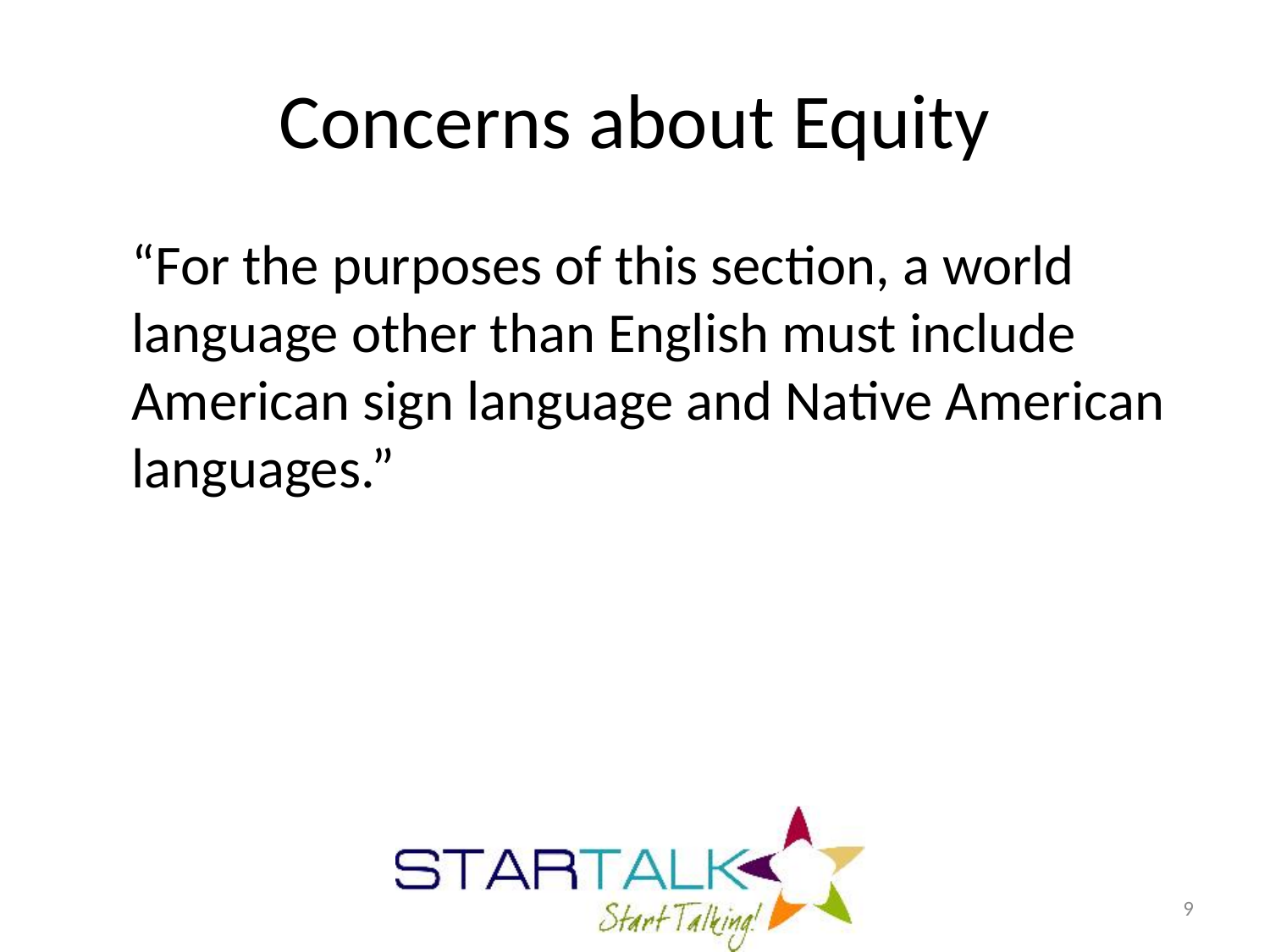

# Concerns about Equity
“For the purposes of this section, a world language other than English must include American sign language and Native American languages.”
9